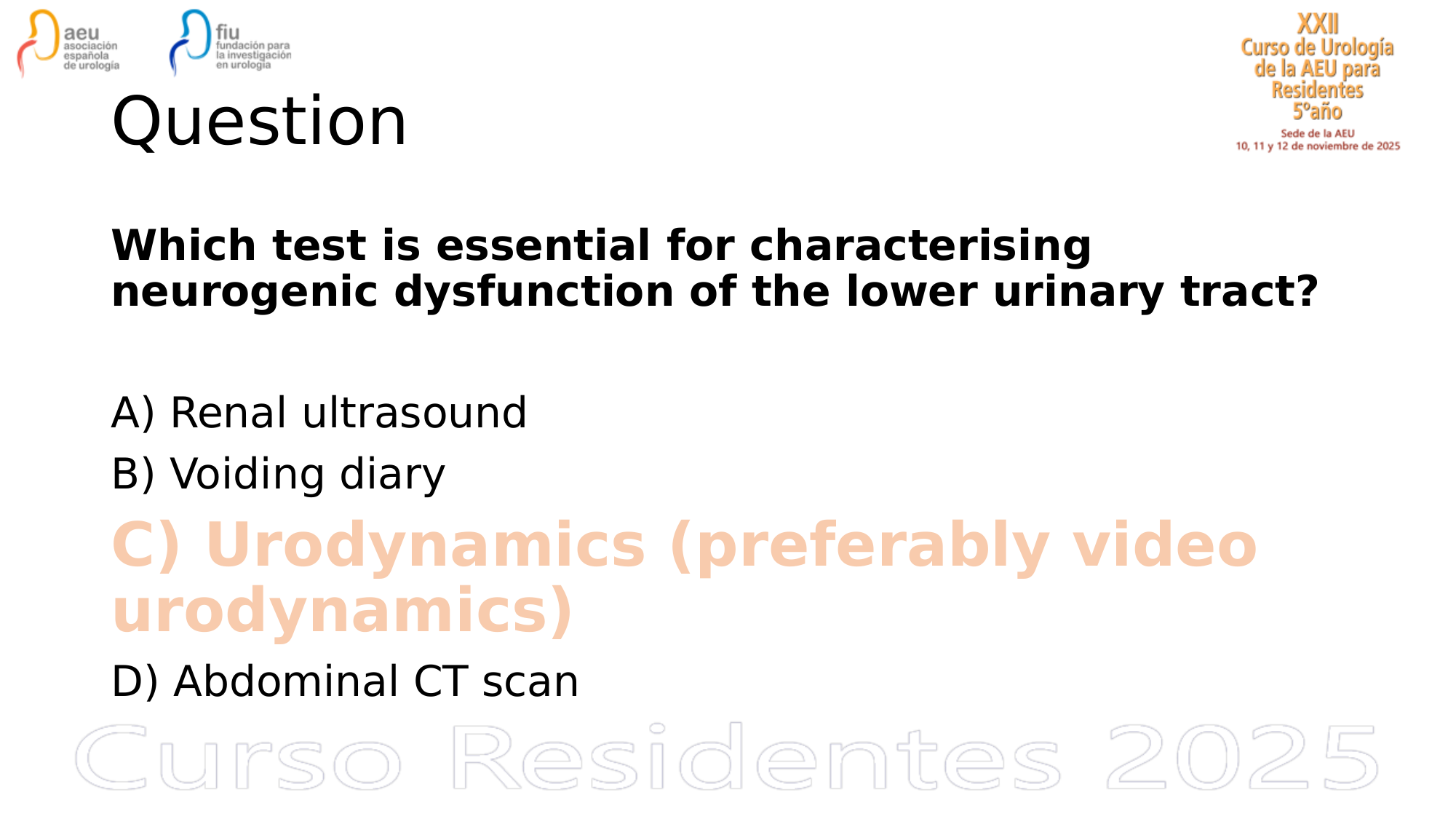

# Question
Which test is essential for characterising neurogenic dysfunction of the lower urinary tract?

A) Renal ultrasound
B) Voiding diary
C) Urodynamics (preferably video urodynamics)
D) Abdominal CT scan